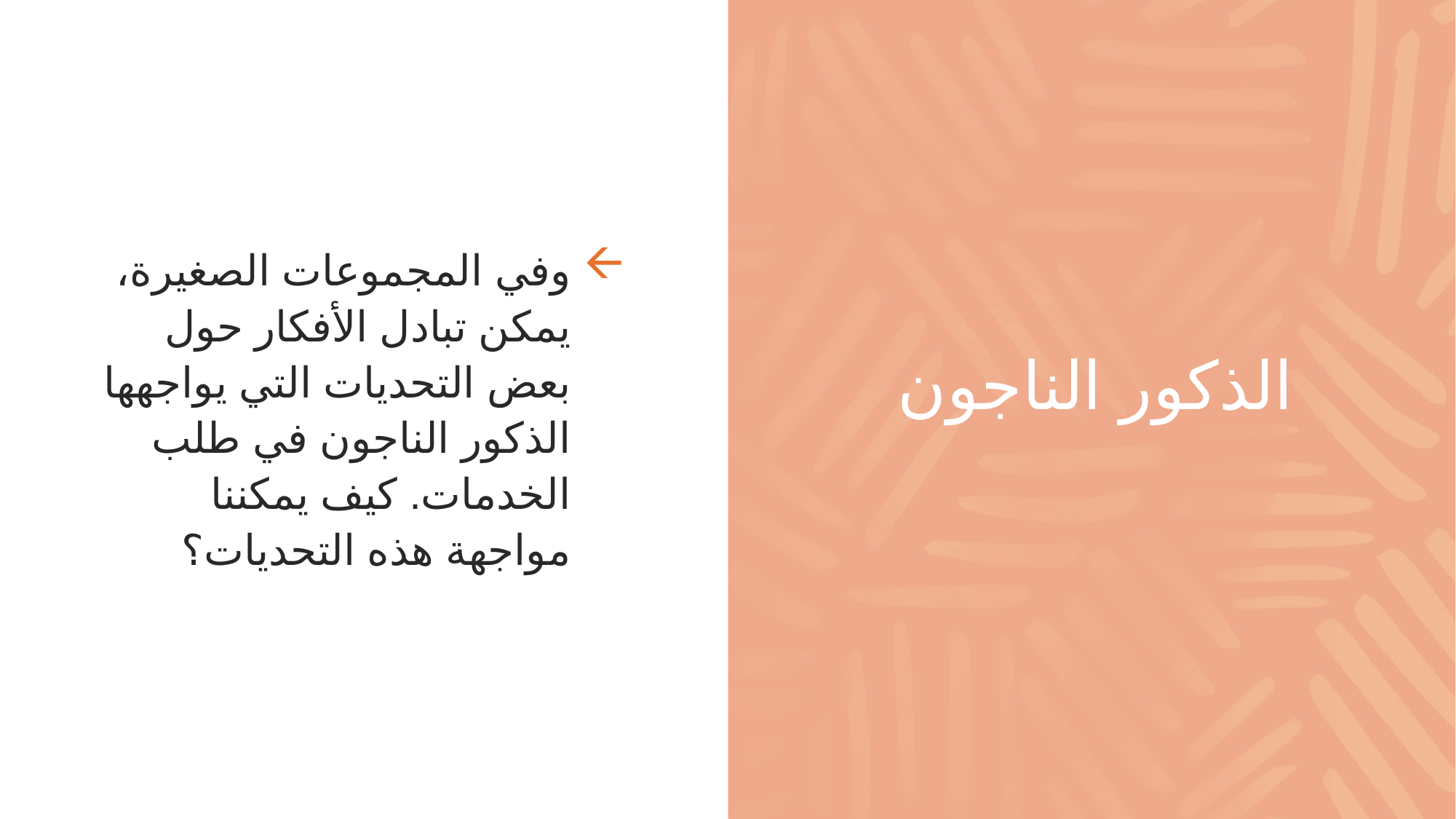

وفي المجموعات الصغيرة، يمكن تبادل الأفكار حول بعض التحديات التي يواجهها الذكور الناجون في طلب الخدمات. كيف يمكننا مواجهة هذه التحديات؟

# الذكور الناجون